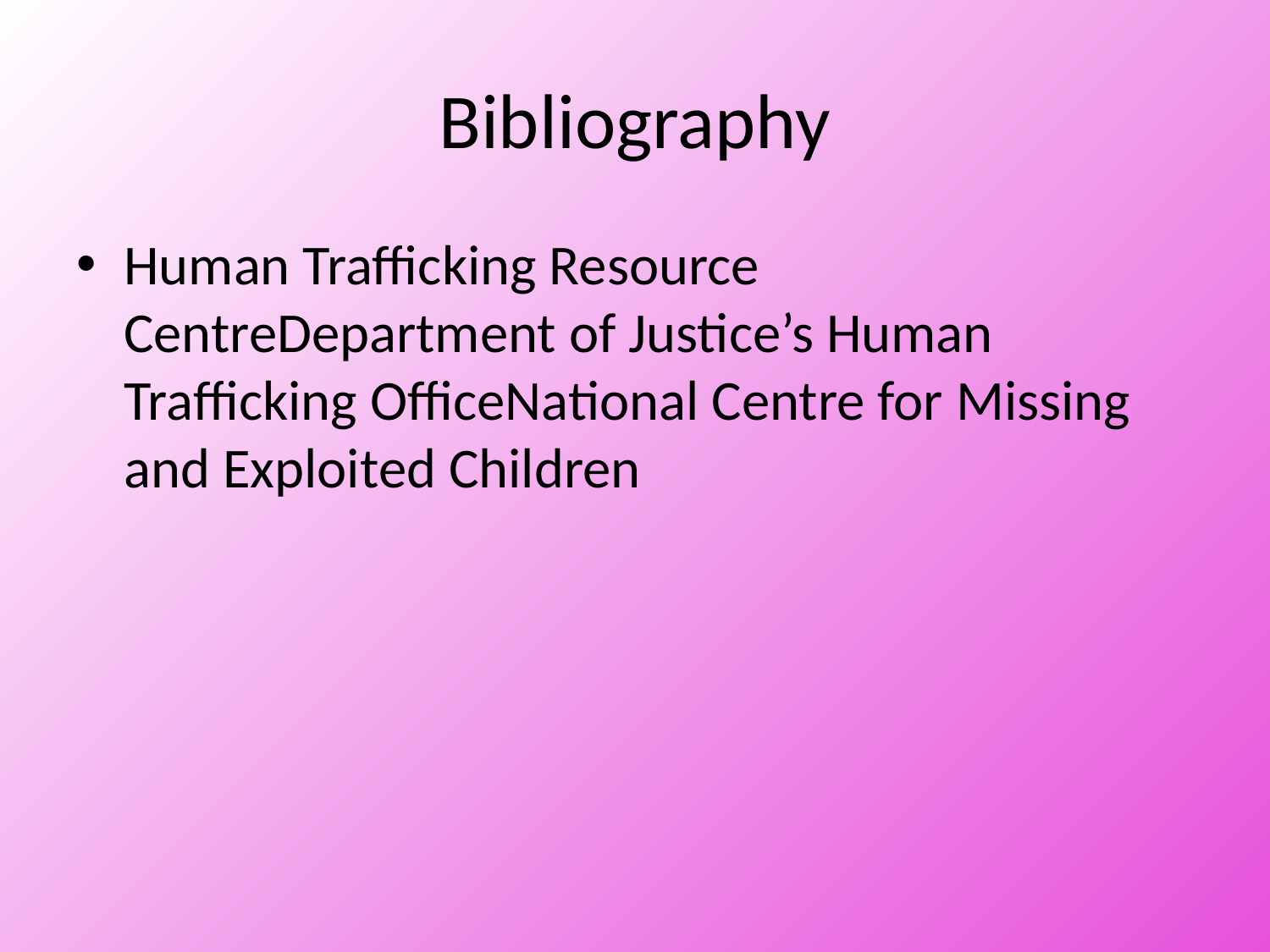

# Bibliography
Human Trafficking Resource CentreDepartment of Justice’s Human Trafficking OfficeNational Centre for Missing and Exploited Children